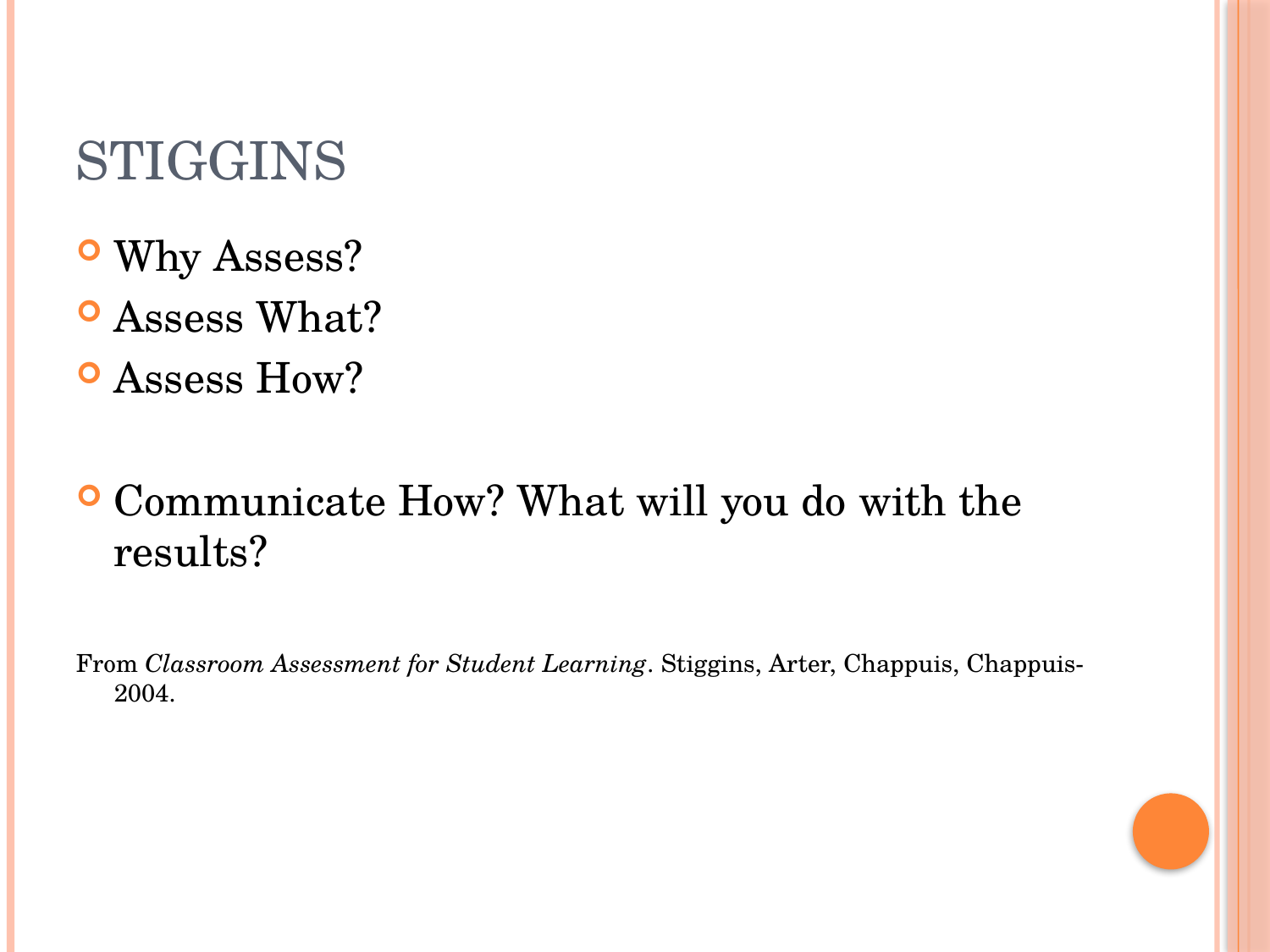

# Stiggins
Why Assess?
Assess What?
Assess How?

Communicate How? What will you do with the results?

From Classroom Assessment for Student Learning. Stiggins, Arter, Chappuis, Chappuis-2004.